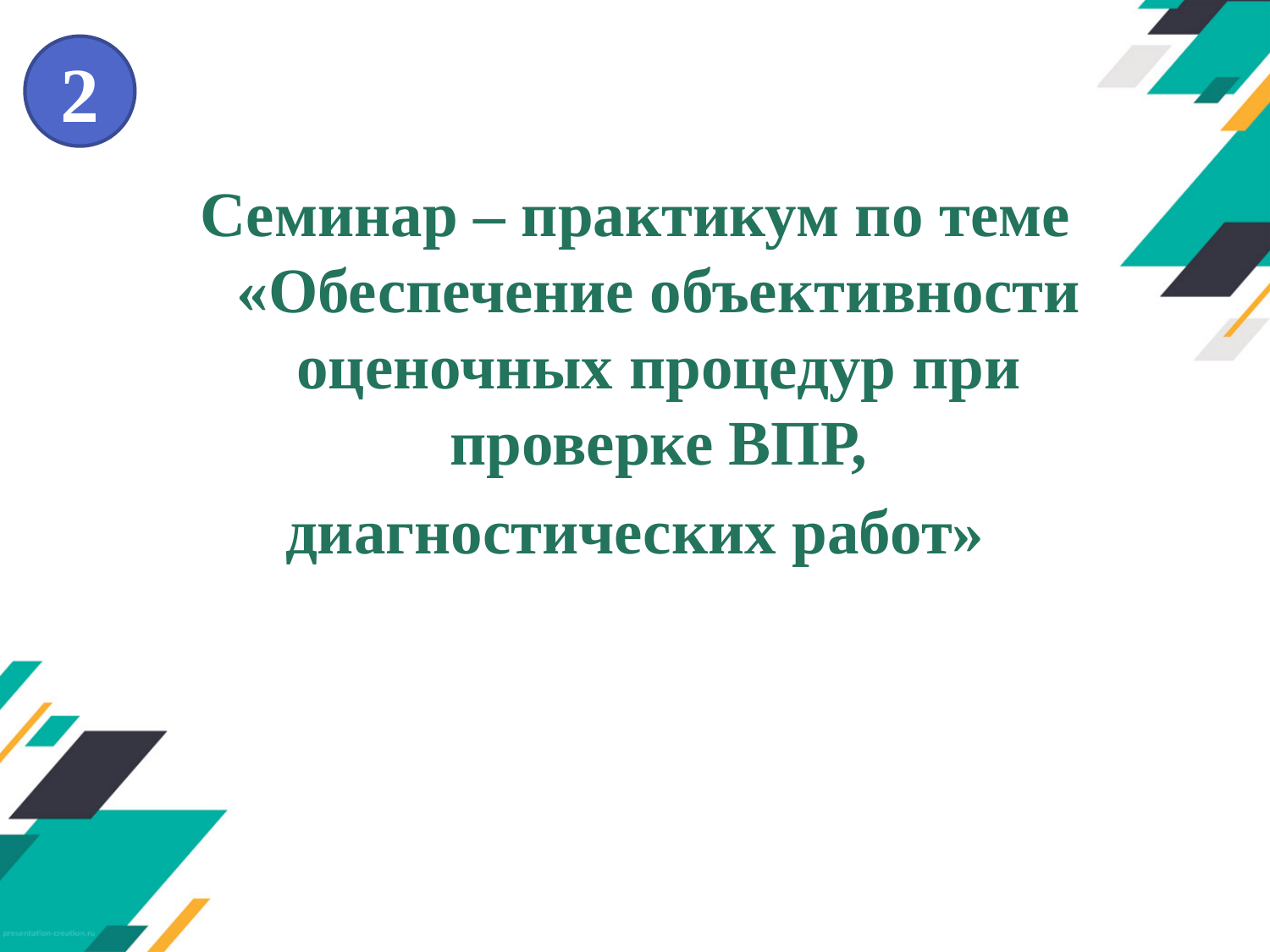

2

Семинар – практикум по теме «Обеспечение объективности оценочных процедур при проверке ВПР,
 диагностических работ»